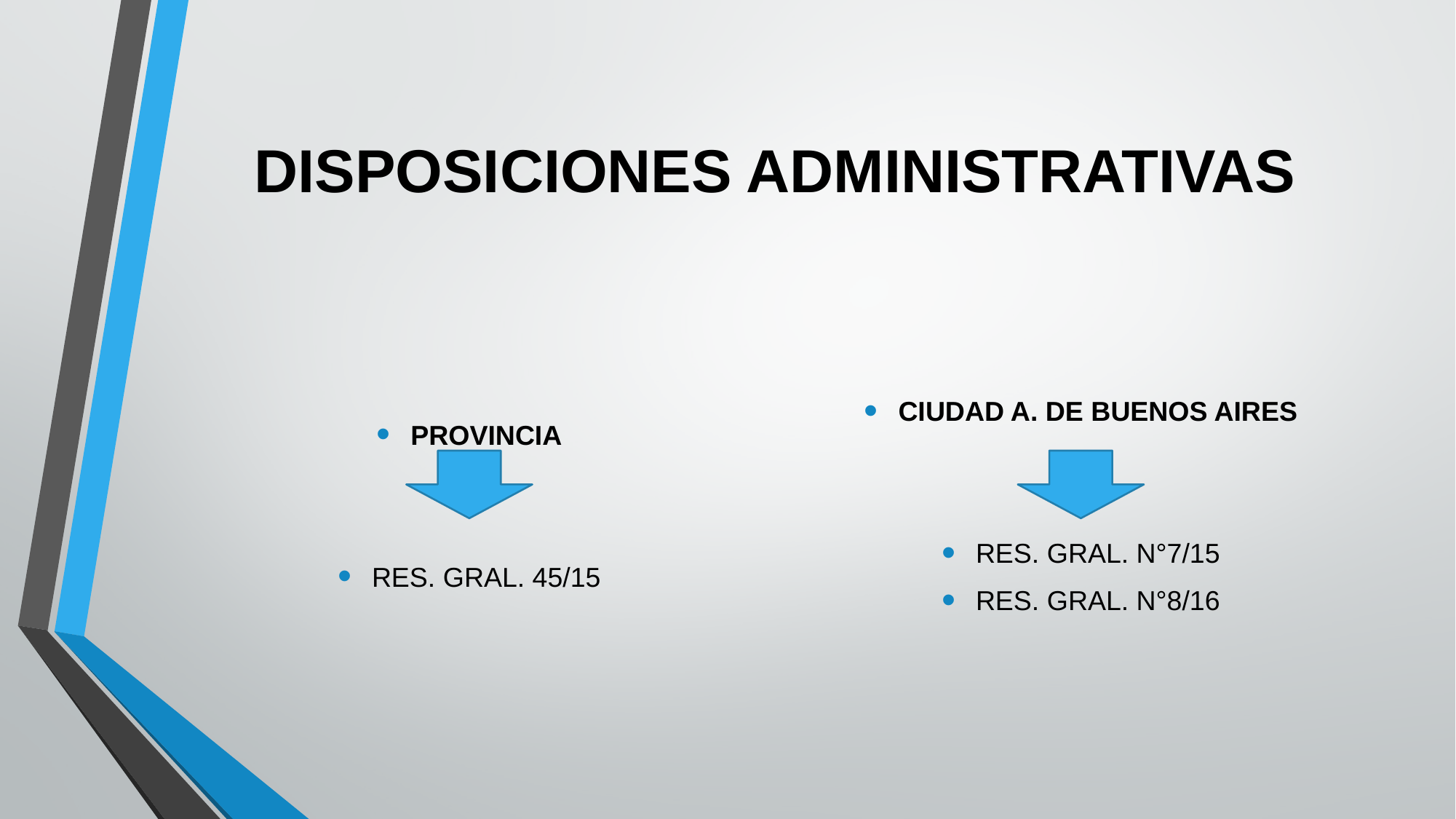

# DISPOSICIONES ADMINISTRATIVAS
PROVINCIA

RES. GRAL. 45/15
CIUDAD A. DE BUENOS AIRES

RES. GRAL. N°7/15
RES. GRAL. N°8/16